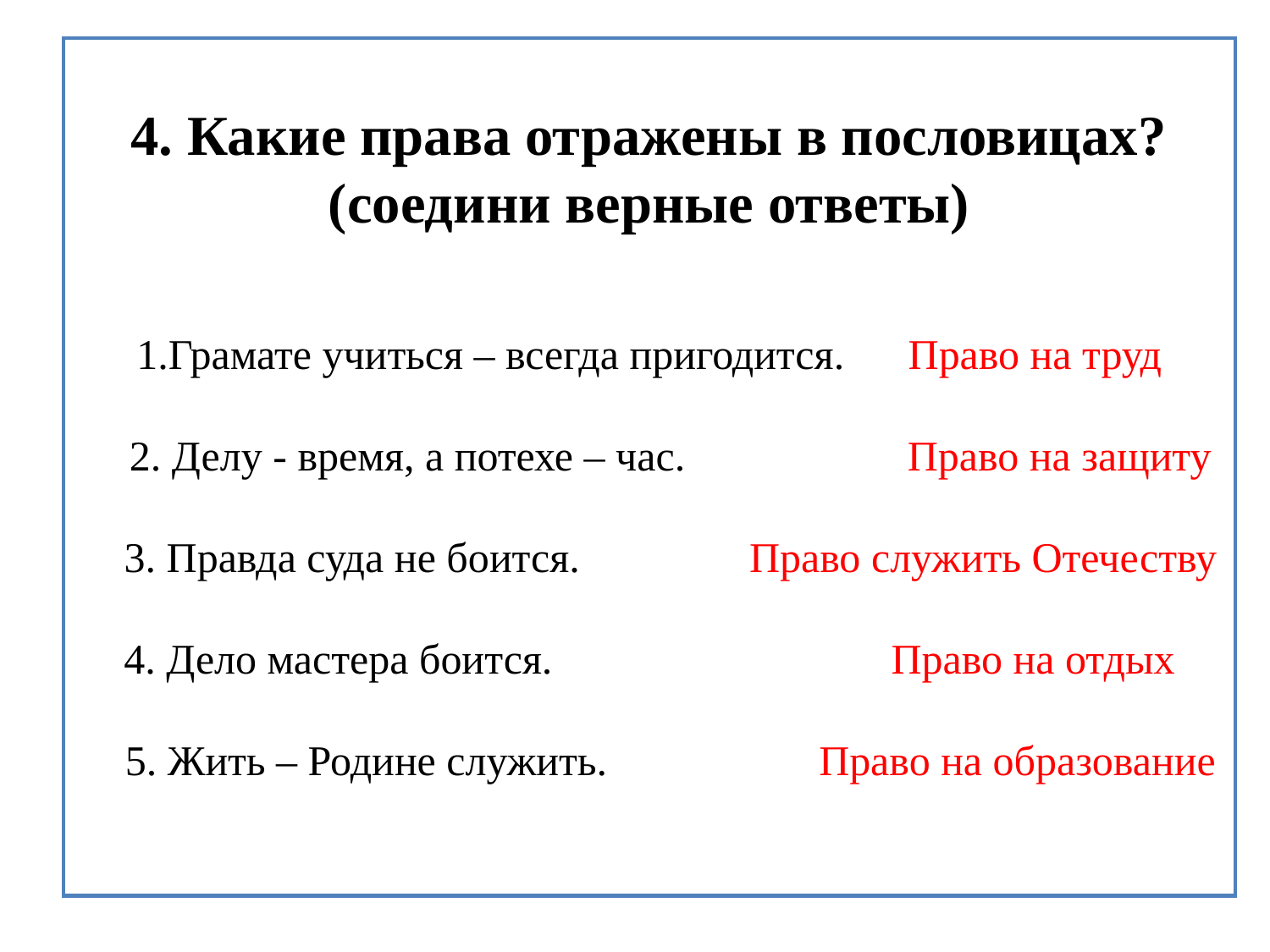

# 4. Какие права отражены в пословицах? (соедини верные ответы) 1.Грамате учиться – всегда пригодится.      Право на труд 2. Делу - время, а потехе – час.                     Право на защиту 3. Правда суда не боится.                Право служить Отечеству 4. Дело мастера боится.                                Право на отдых 5. Жить – Родине служить.                    Право на образование